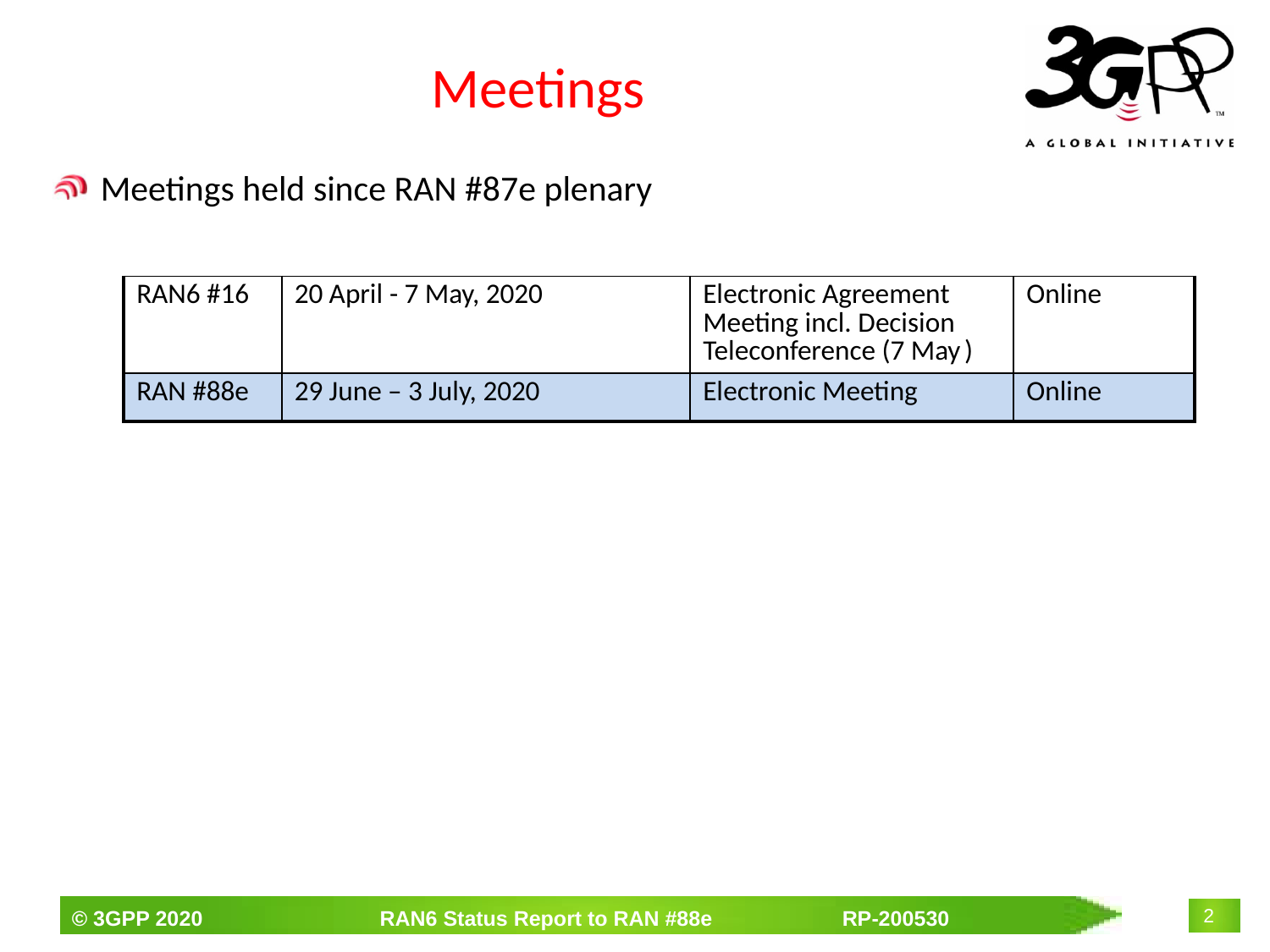

# Meetings
Meetings held since RAN #87e plenary

| RAN6 #16 | 20 April - 7 May, 2020 | Electronic Agreement Meeting incl. Decision Teleconference (7 May ) | Online |
| --- | --- | --- | --- |
| RAN #88e | 29 June – 3 July, 2020 | Electronic Meeting | Online |